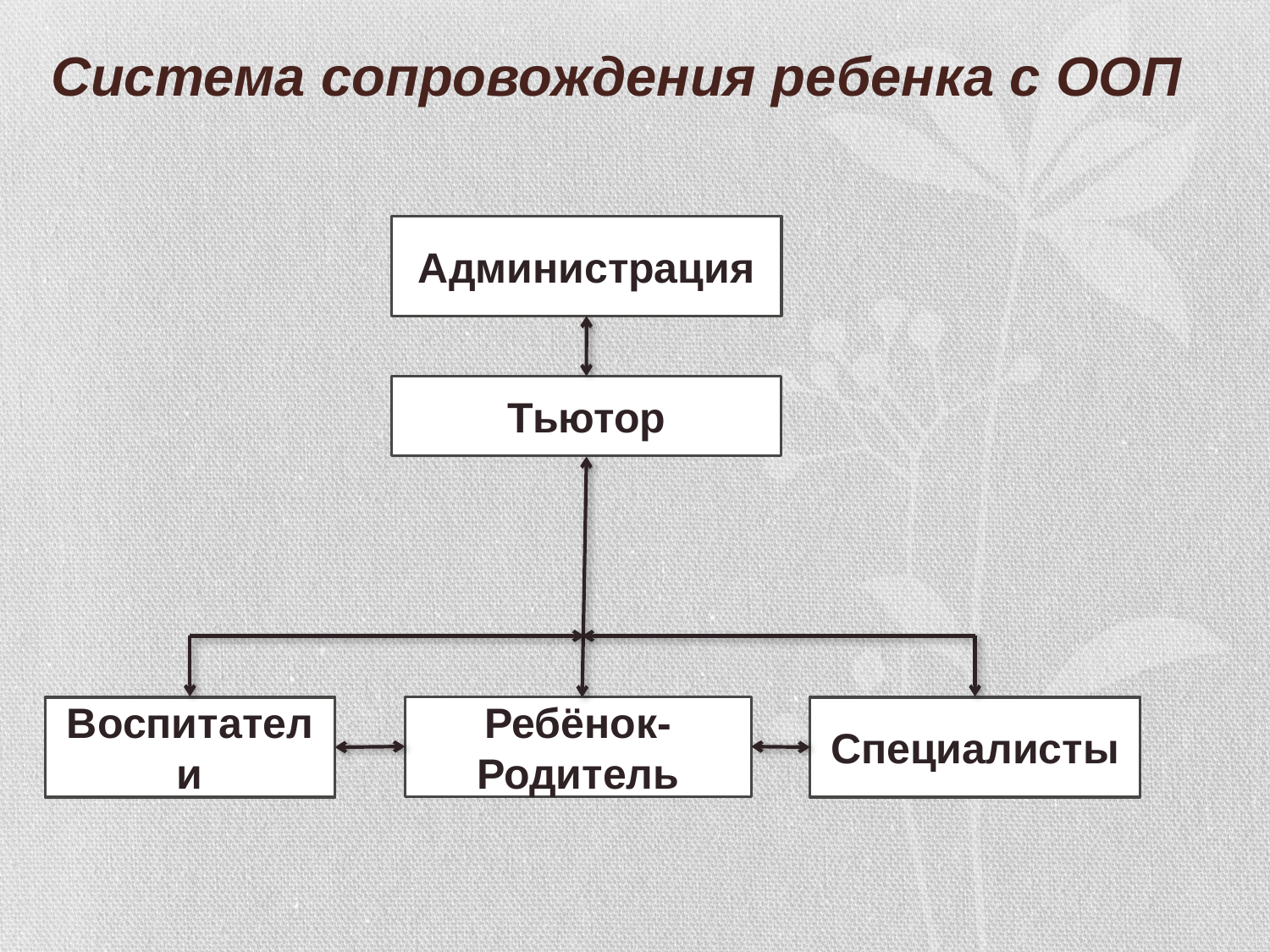

# Система сопровождения ребенка с ООП

Администрация
Тьютор
Ребёнок-Родитель
Воспитатели
Специалисты